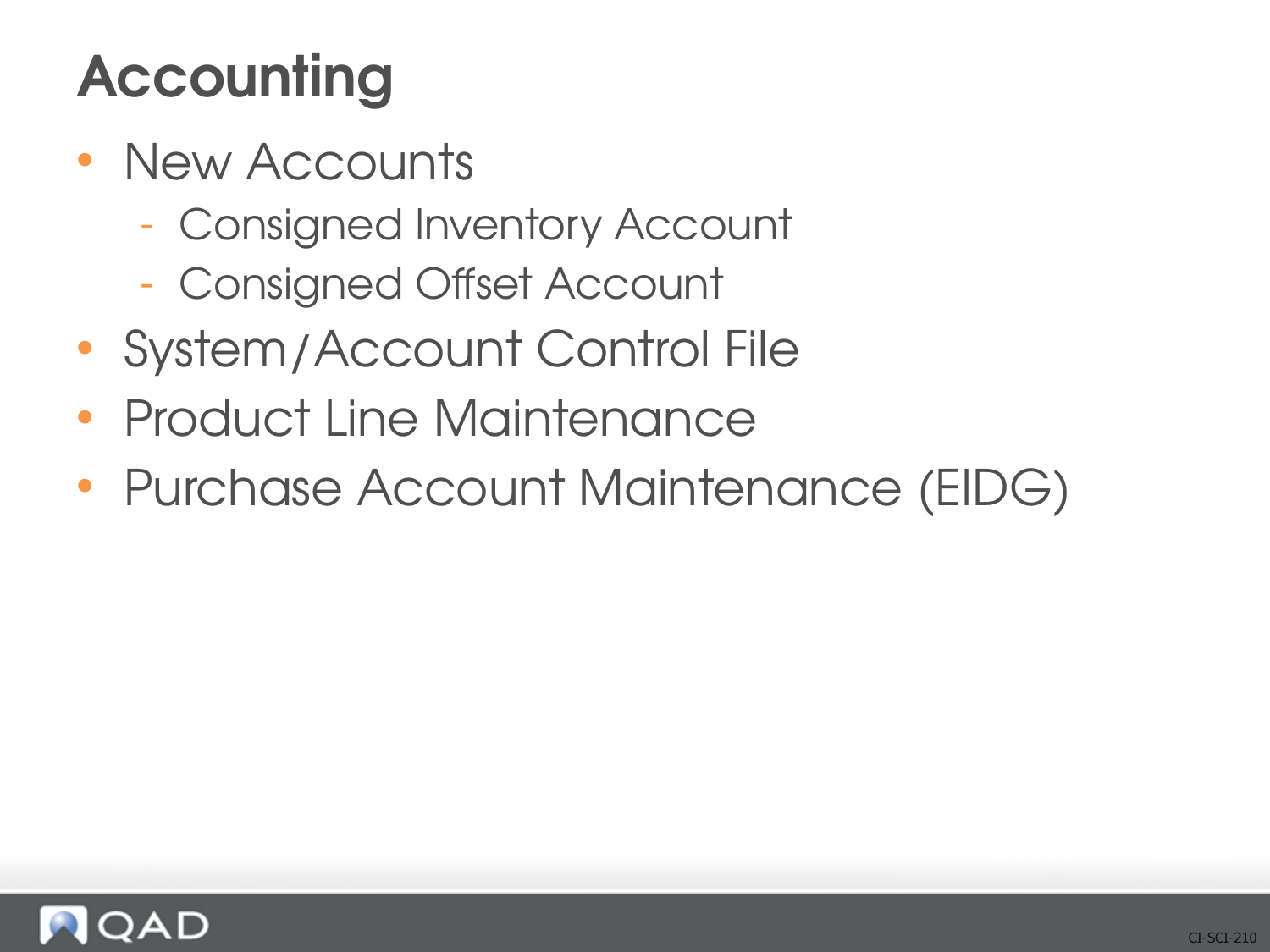

# Accounting
New Accounts
Consigned Inventory Account
Consigned Offset Account
System/Account Control File
Product Line Maintenance
Purchase Account Maintenance (EIDG)

CI-SCI-210